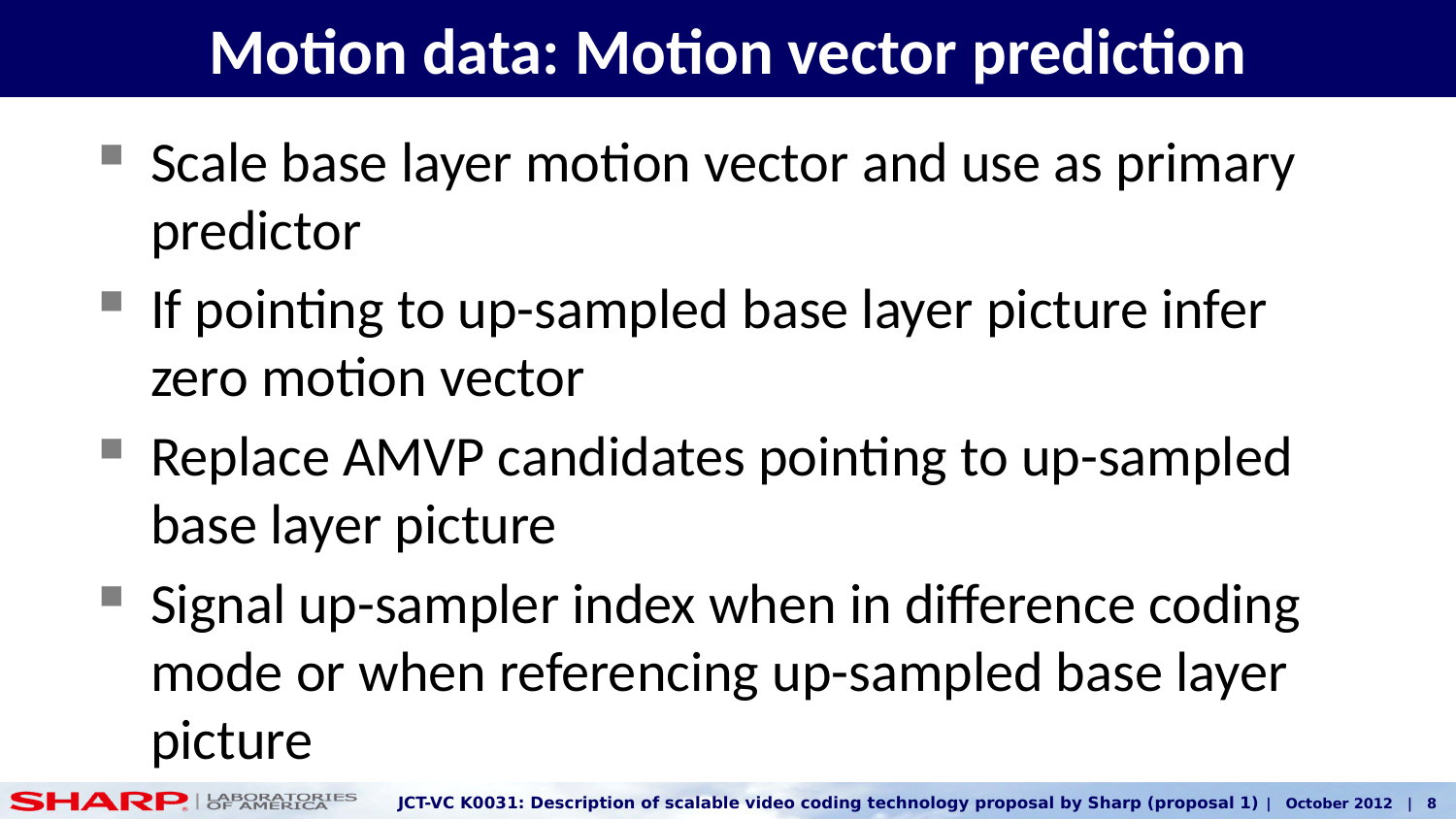

# Motion data: Motion vector prediction
Scale base layer motion vector and use as primary predictor
If pointing to up-sampled base layer picture infer zero motion vector
Replace AMVP candidates pointing to up-sampled base layer picture
Signal up-sampler index when in difference coding mode or when referencing up-sampled base layer picture